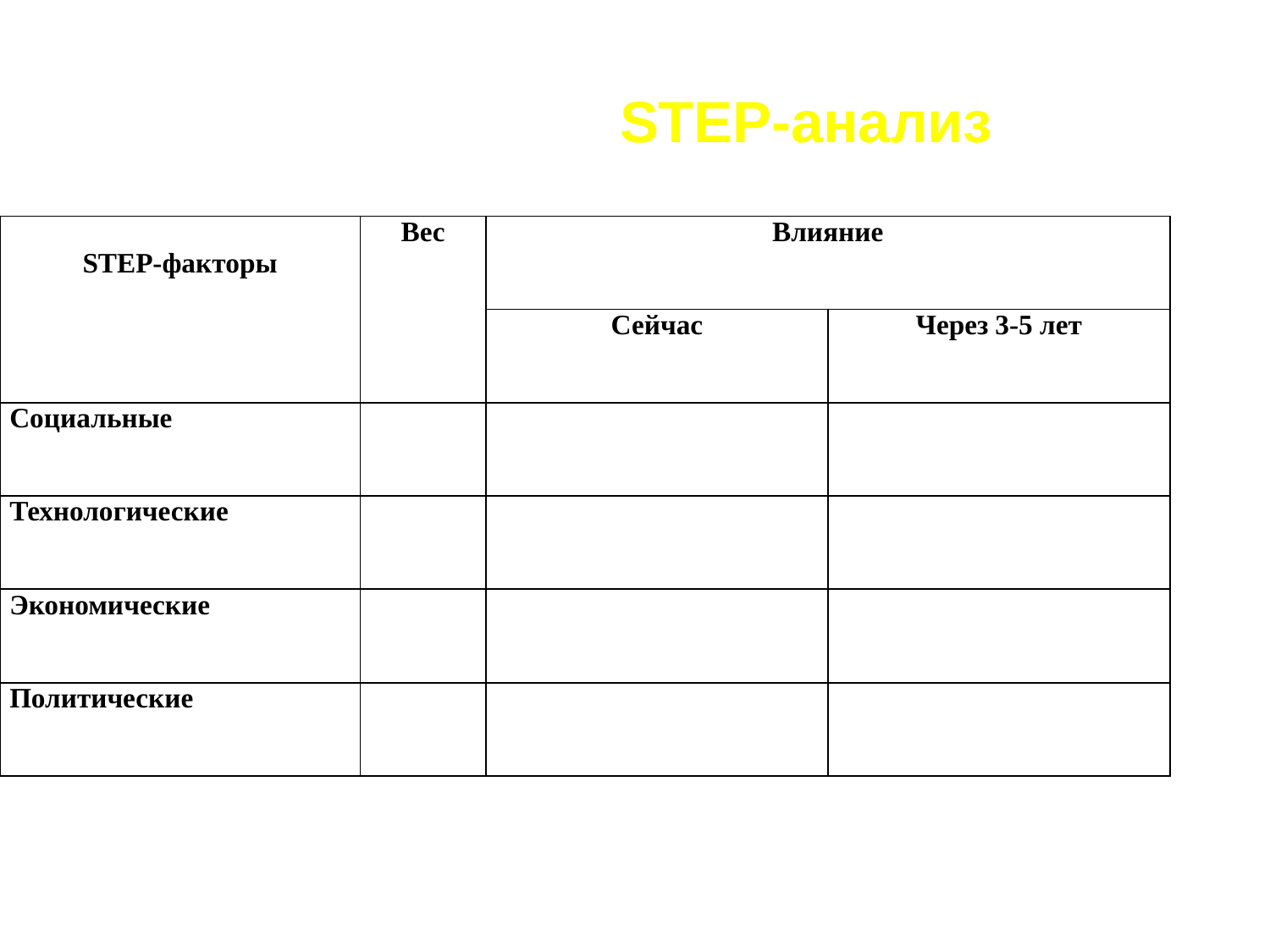

STEP-анализ
| STEP-факторы | Вес | Влияние |  |
| --- | --- | --- | --- |
|  |  | Сейчас | Через 3-5 лет |
| Социальные |  |  |  |
| Технологические |  |  |  |
| Экономические |  |  |  |
| Политические |  |  |  |